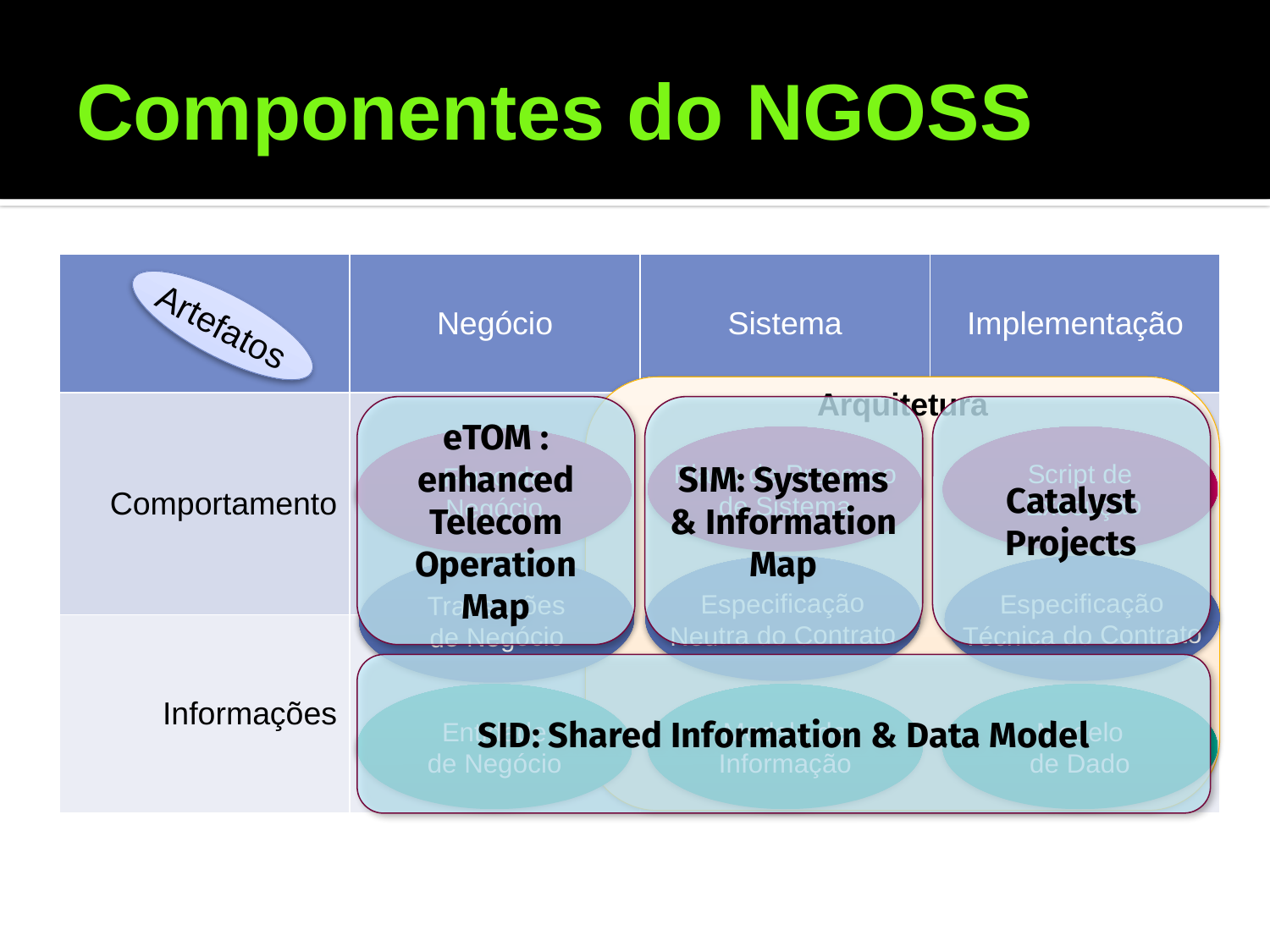

# Componentes do NGOSS
|  | Negócio | Sistema | Implementação |
| --- | --- | --- | --- |
| Comportamento |  |  |  |
| Informações |  |  |  |
Artefatos
Arquitetura
eTOM : enhanced Telecom Operation Map
SIM: Systems & Information Map
Catalyst Projects
Script de
 Execução
Especificação
Técnica do Contrato
Modelo
de Dado
Plano de Processo
de Sistema
Especificação
Neutra do Contrato
Modelo de
Informação
Fluxo de
Negócio
Transações
de Negócio
Entidade
de Negócio
SID: Shared Information & Data Model